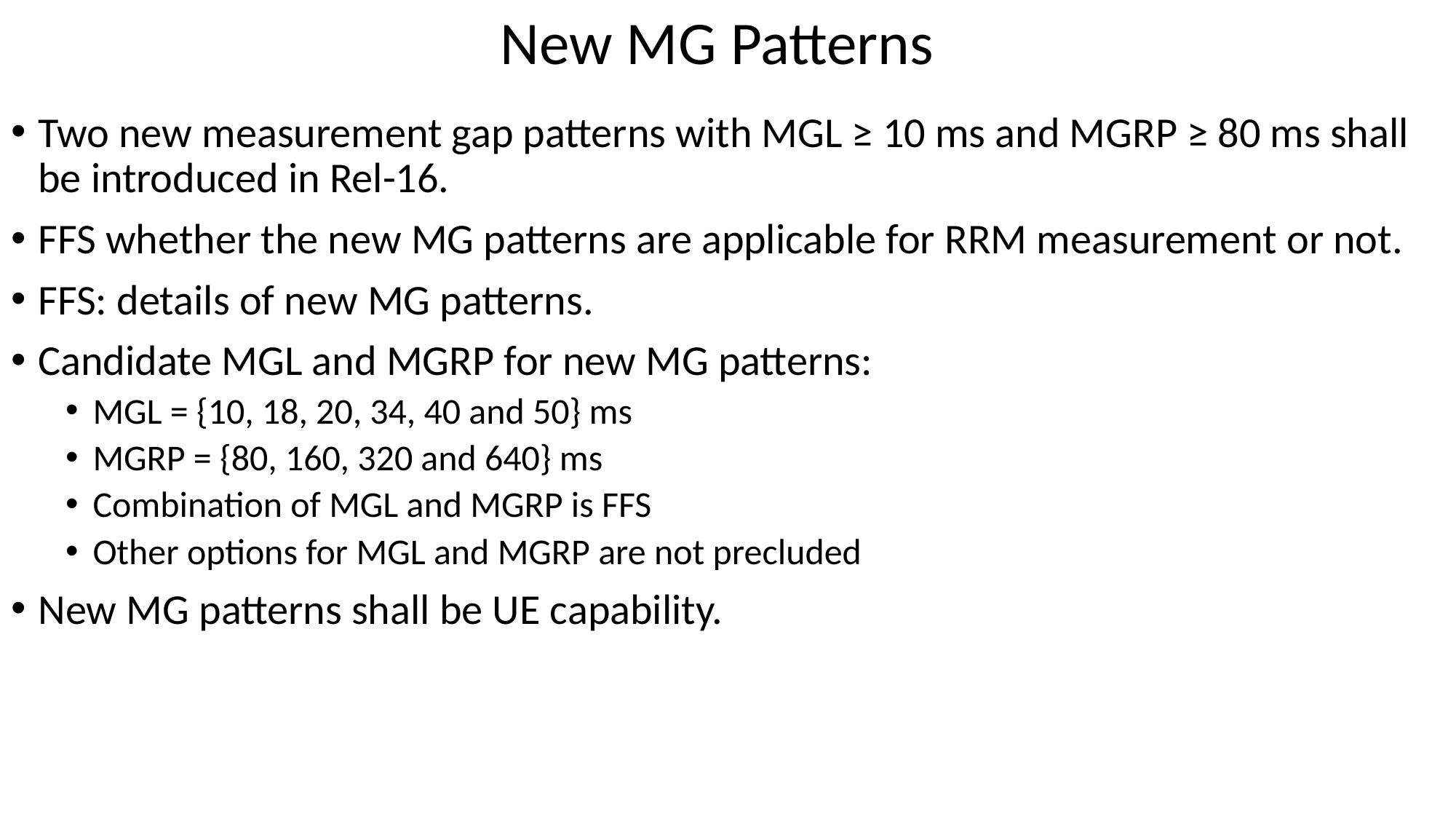

# New MG Patterns
Two new measurement gap patterns with MGL ≥ 10 ms and MGRP ≥ 80 ms shall be introduced in Rel-16.
FFS whether the new MG patterns are applicable for RRM measurement or not.
FFS: details of new MG patterns.
Candidate MGL and MGRP for new MG patterns:
MGL = {10, 18, 20, 34, 40 and 50} ms
MGRP = {80, 160, 320 and 640} ms
Combination of MGL and MGRP is FFS
Other options for MGL and MGRP are not precluded
New MG patterns shall be UE capability.